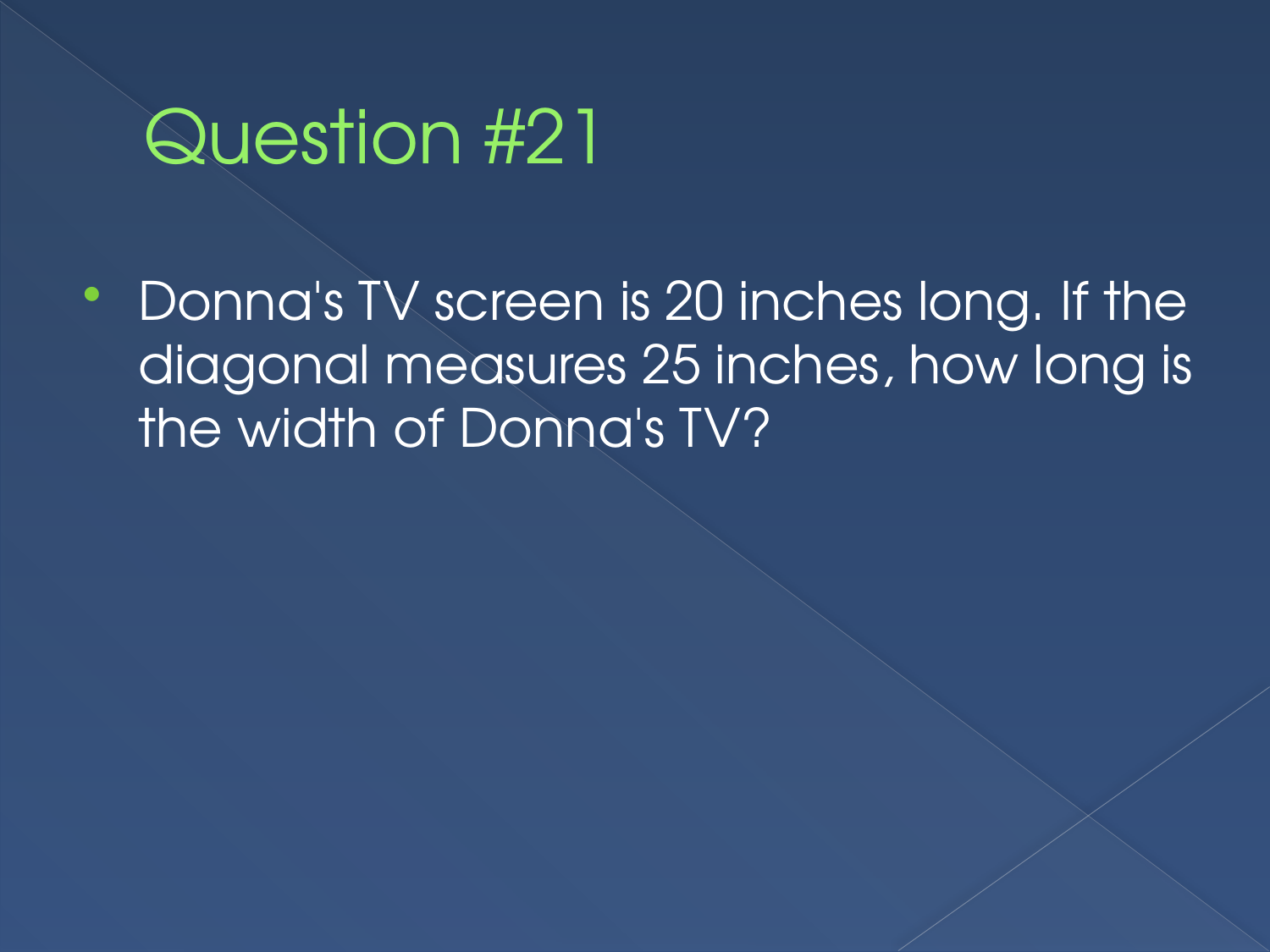

# Question #21
Donna's TV screen is 20 inches long. If the diagonal measures 25 inches, how long is the width of Donna's TV?